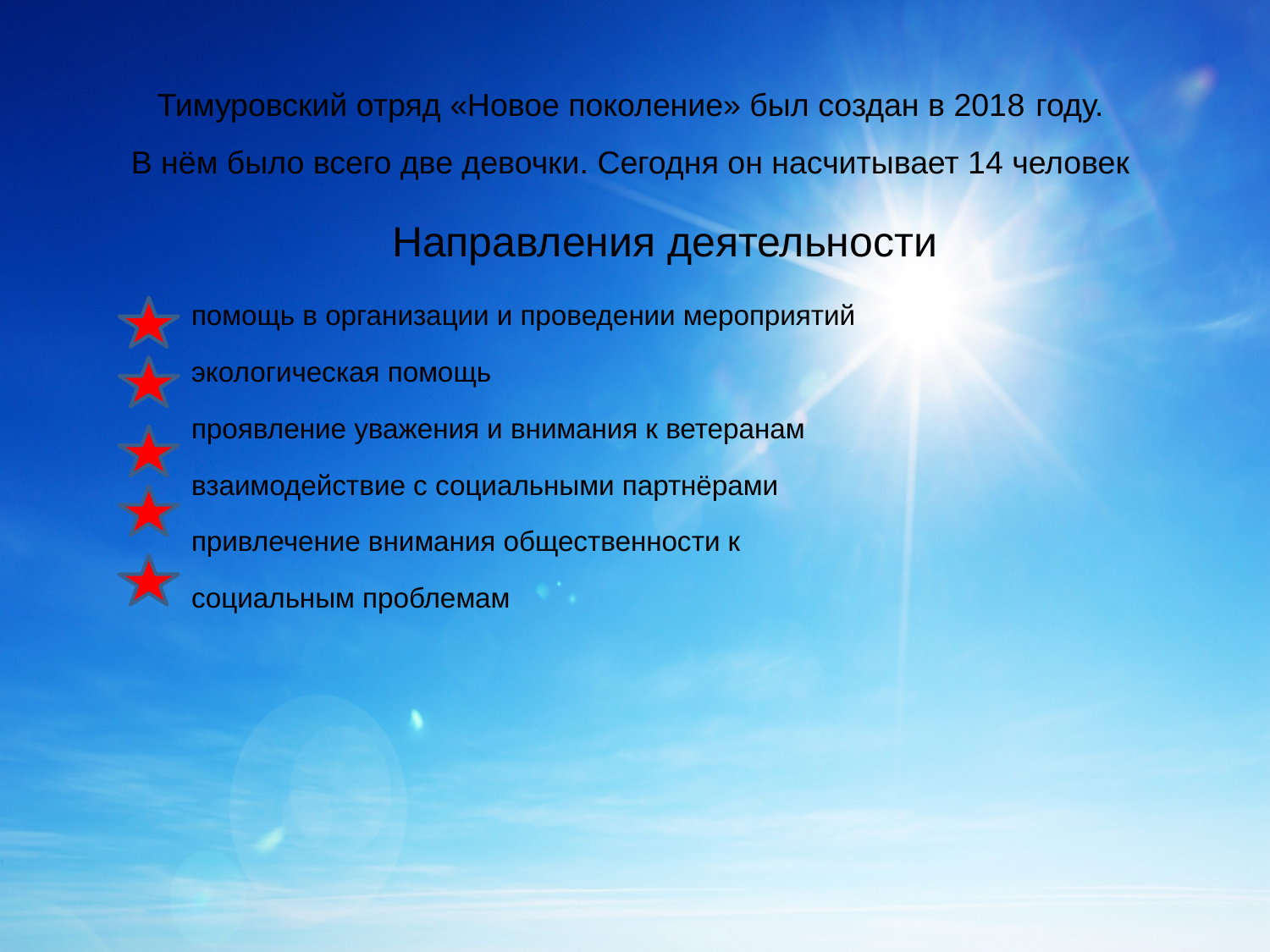

Тимуровский отряд «Новое поколение» был создан в 2018 году.
В нём было всего две девочки. Сегодня он насчитывает 14 человек

Направления деятельности

помощь в организации и проведении мероприятий
экологическая помощь
проявление уважения и внимания к ветеранам
взаимодействие с социальными партнёрами
привлечение внимания общественности к
социальным проблемам